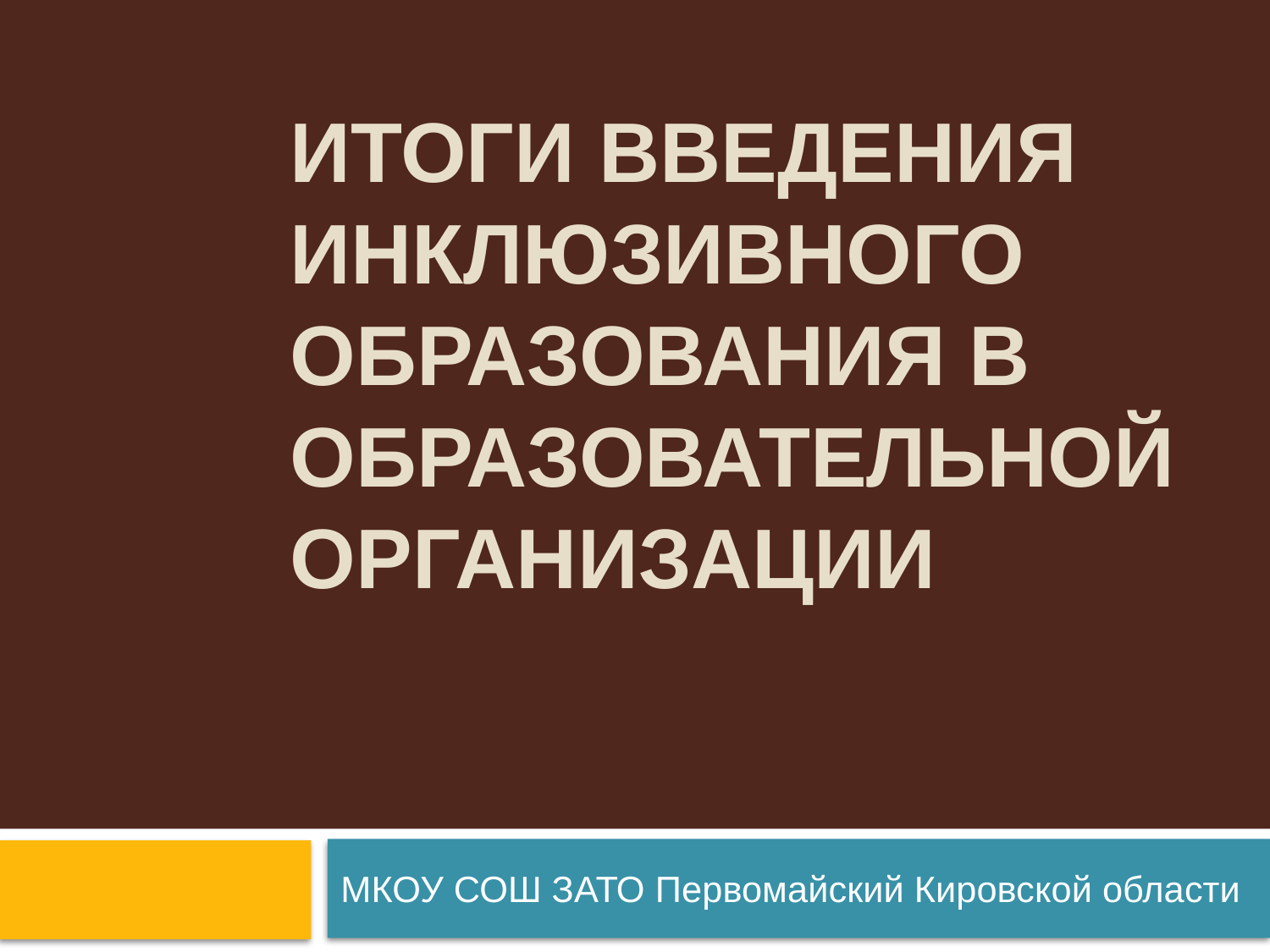

# Итоги введения инклюзивного образования в образовательной организации
МКОУ СОШ ЗАТО Первомайский Кировской области